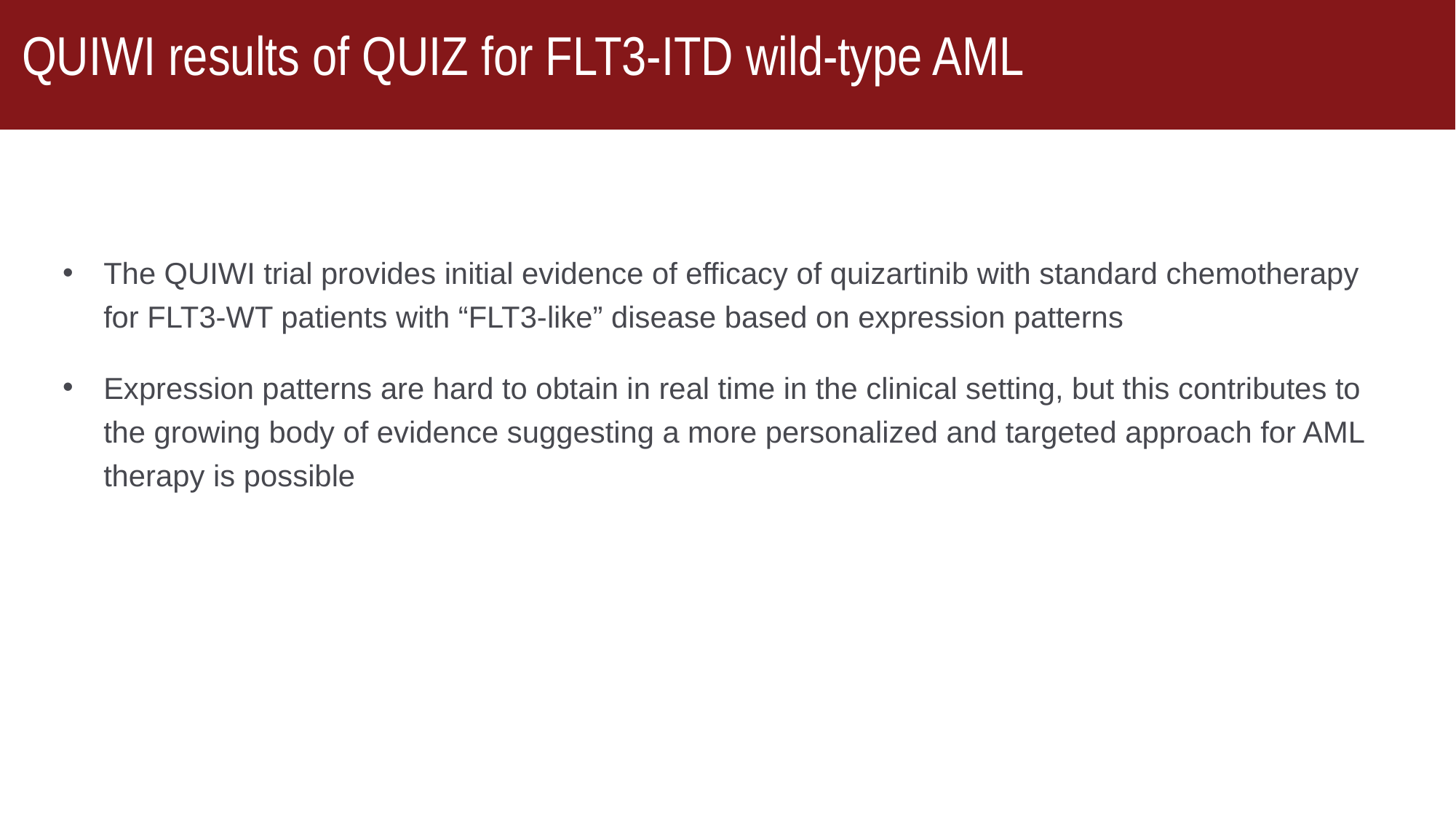

#

QUIWI results of QUIZ for FLT3-ITD wild-type AML

The QUIWI trial provides initial evidence of efficacy of quizartinib with standard chemotherapy for FLT3-WT patients with “FLT3-like” disease based on expression patterns
Expression patterns are hard to obtain in real time in the clinical setting, but this contributes to the growing body of evidence suggesting a more personalized and targeted approach for AML therapy is possible